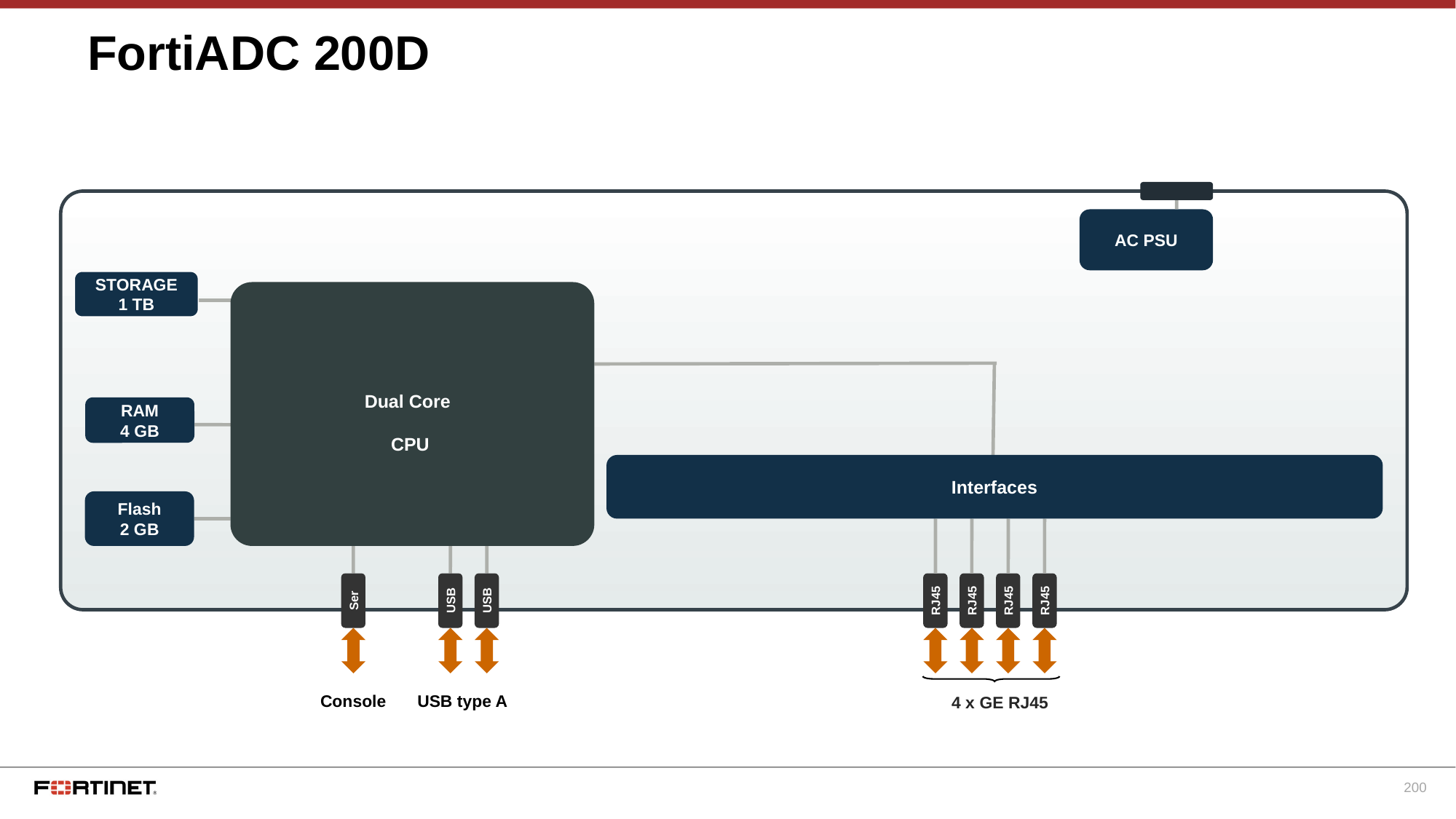

# FortiADC 200D

AC PSU
STORAGE
1 TB

Dual Core

CPU
RAM
4 GB

Interfaces
Flash
2 GB
Intel Core i7

Ser
USB
USB
RJ45
RJ45
RJ45
RJ45

Console
USB type A
 4 x GE RJ45